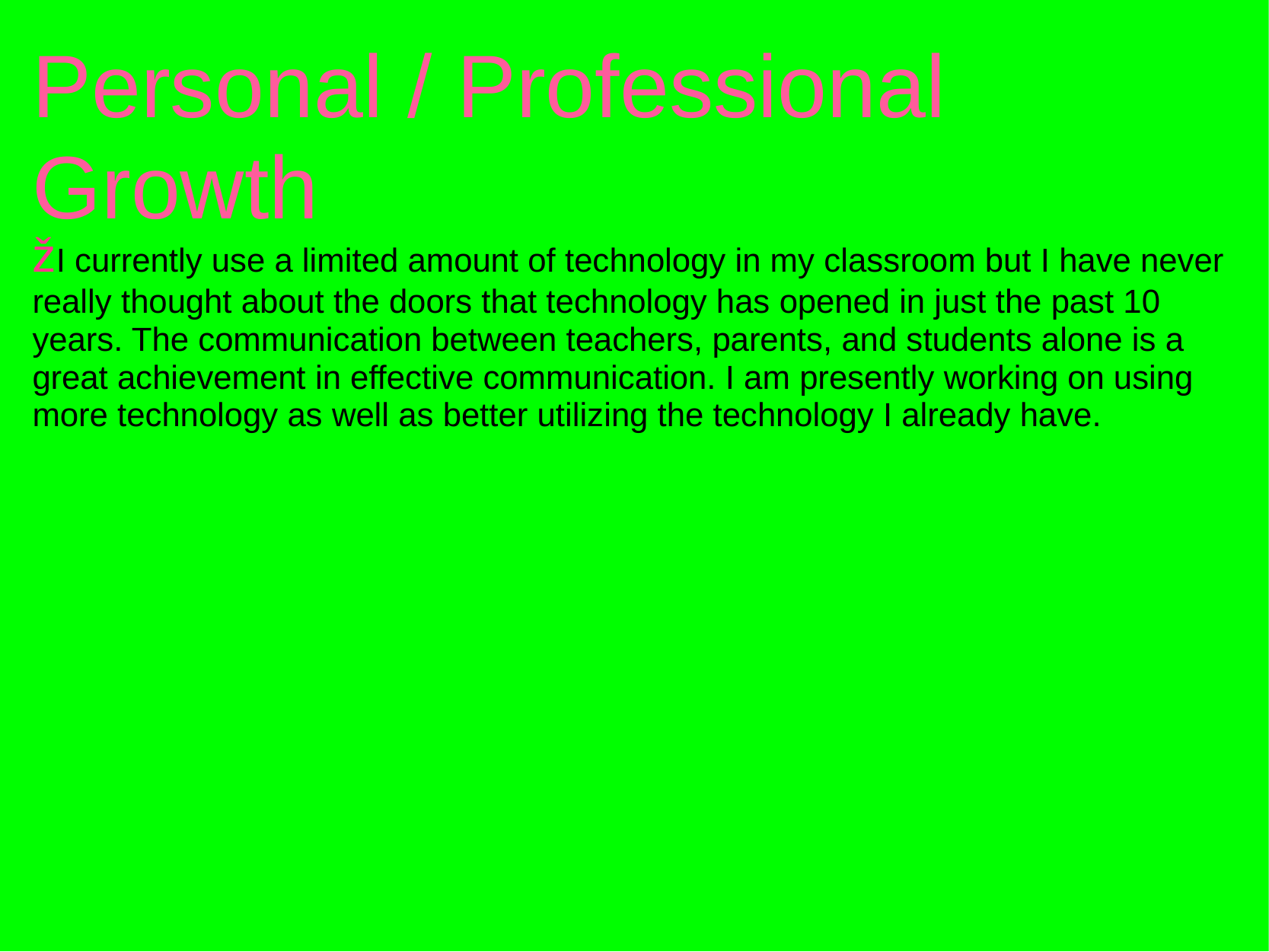

# Personal / Professional Growth
žI currently use a limited amount of technology in my classroom but I have never really thought about the doors that technology has opened in just the past 10 years. The communication between teachers, parents, and students alone is a great achievement in effective communication. I am presently working on using more technology as well as better utilizing the technology I already have.